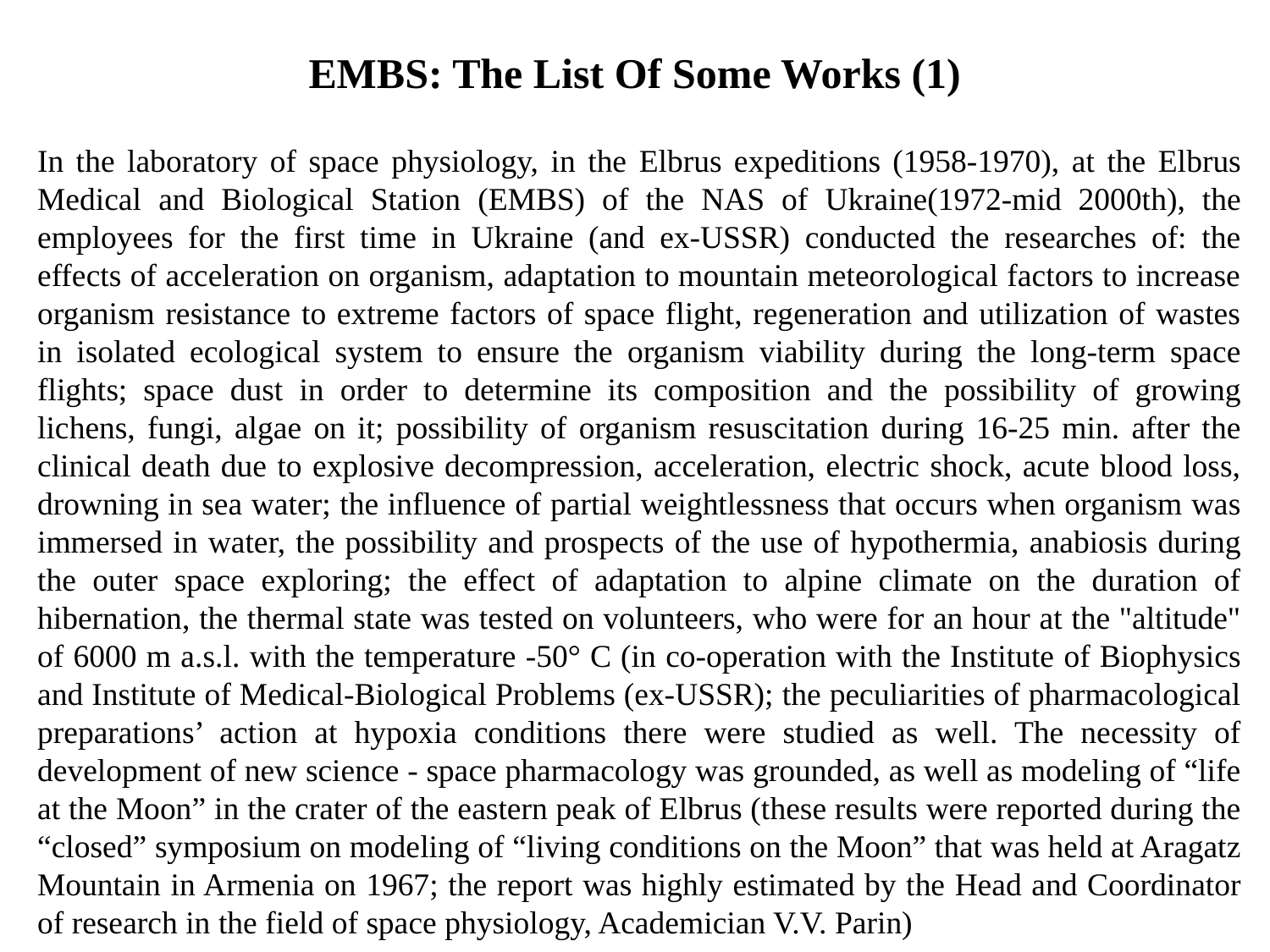

# EMBS: The List Of Some Works (1)

In the laboratory of space physiology, in the Elbrus expeditions (1958-1970), at the Elbrus Medical and Biological Station (EMBS) of the NAS of Ukraine(1972-mid 2000th), the employees for the first time in Ukraine (and ex-USSR) conducted the researches of: the effects of acceleration on organism, adaptation to mountain meteorological factors to increase organism resistance to extreme factors of space flight, regeneration and utilization of wastes in isolated ecological system to ensure the organism viability during the long-term space flights; space dust in order to determine its composition and the possibility of growing lichens, fungi, algae on it; possibility of organism resuscitation during 16-25 min. after the clinical death due to explosive decompression, acceleration, electric shock, acute blood loss, drowning in sea water; the influence of partial weightlessness that occurs when organism was immersed in water, the possibility and prospects of the use of hypothermia, anabiosis during the outer space exploring; the effect of adaptation to alpine climate on the duration of hibernation, the thermal state was tested on volunteers, who were for an hour at the "altitude" of 6000 m a.s.l. with the temperature -50° C (in co-operation with the Institute of Biophysics and Institute of Medical-Biological Problems (ex-USSR); the peculiarities of pharmacological preparations’ action at hypoxia conditions there were studied as well. The necessity of development of new science - space pharmacology was grounded, as well as modeling of “life at the Moon” in the crater of the eastern peak of Elbrus (these results were reported during the “closed” symposium on modeling of “living conditions on the Moon” that was held at Aragatz Mountain in Armenia on 1967; the report was highly estimated by the Head and Coordinator of research in the field of space physiology, Academician V.V. Parin)